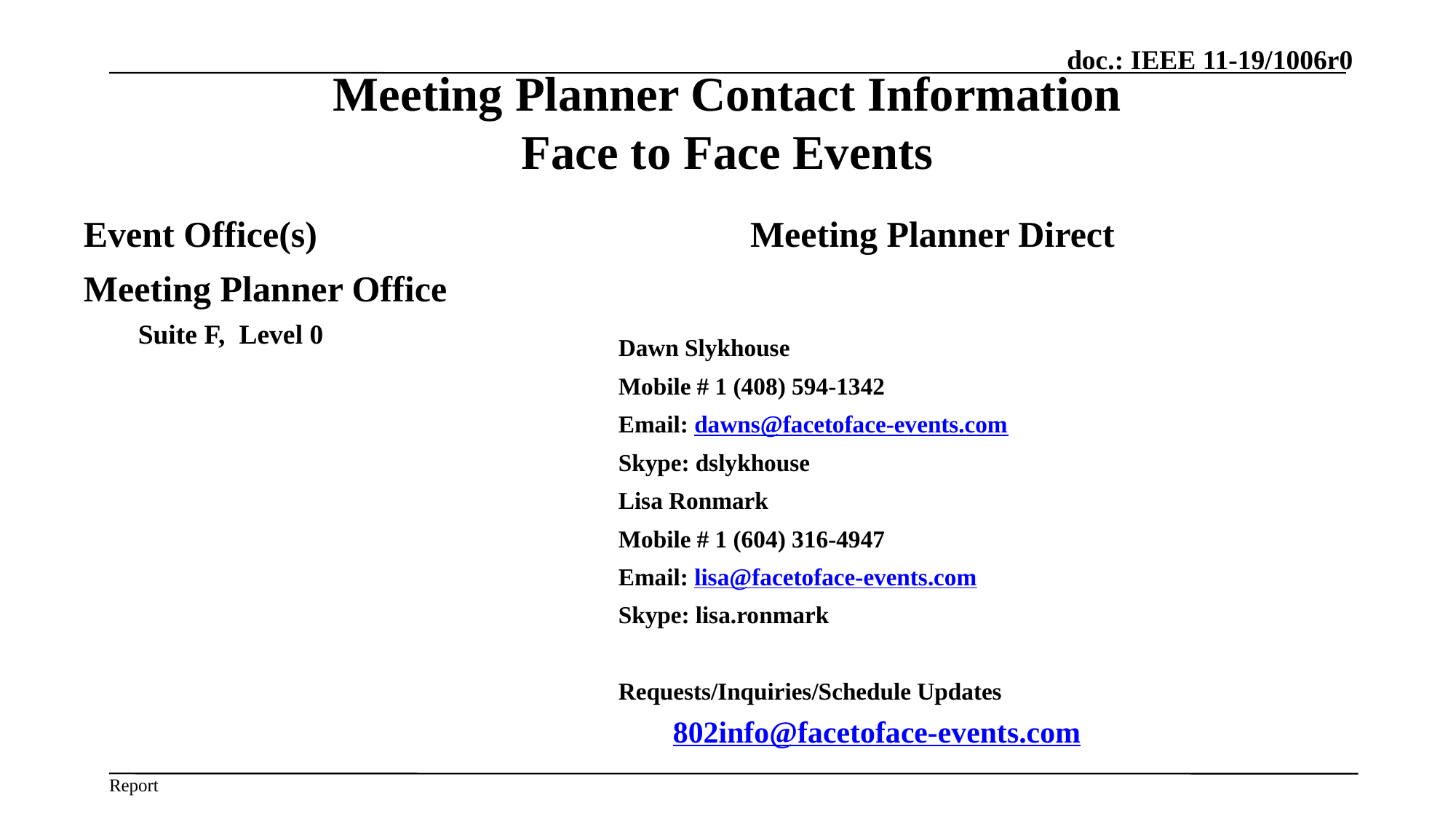

# Meeting Planner Contact Information Face to Face Events
Event Office(s)
Meeting Planner Direct
Meeting Planner Office
Suite F,  Level 0

Dawn Slykhouse
Mobile # 1 (408) 594-1342
Email: dawns@facetoface-events.com
Skype: dslykhouse
Lisa Ronmark
Mobile # 1 (604) 316-4947
Email: lisa@facetoface-events.com
Skype: lisa.ronmark

Requests/Inquiries/Schedule Updates
802info@facetoface-events.com